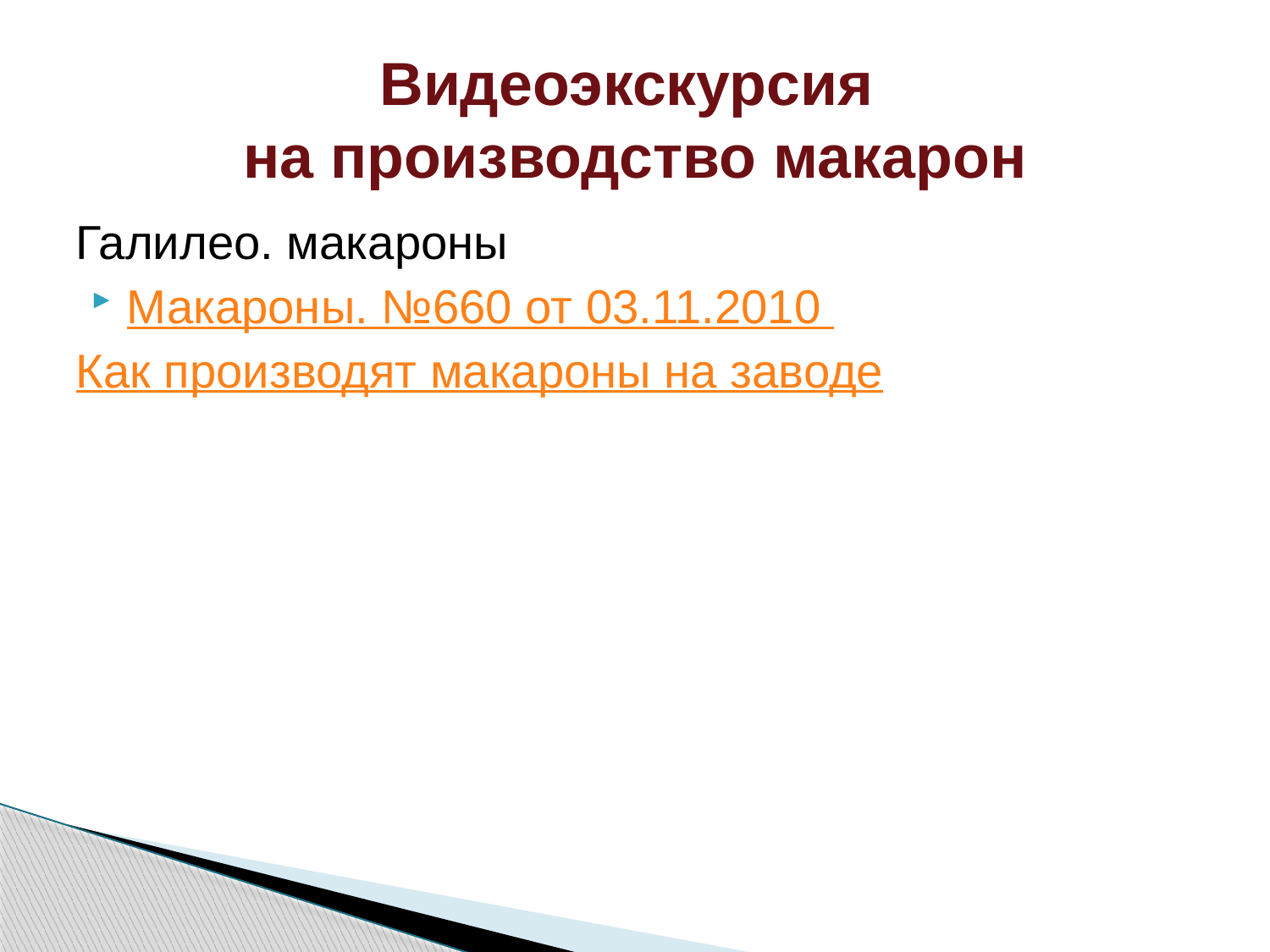

# Видеоэкскурсия на производство макарон
Галилео. макароны
Макароны. №660 от 03.11.2010
Как производят макароны на заводе